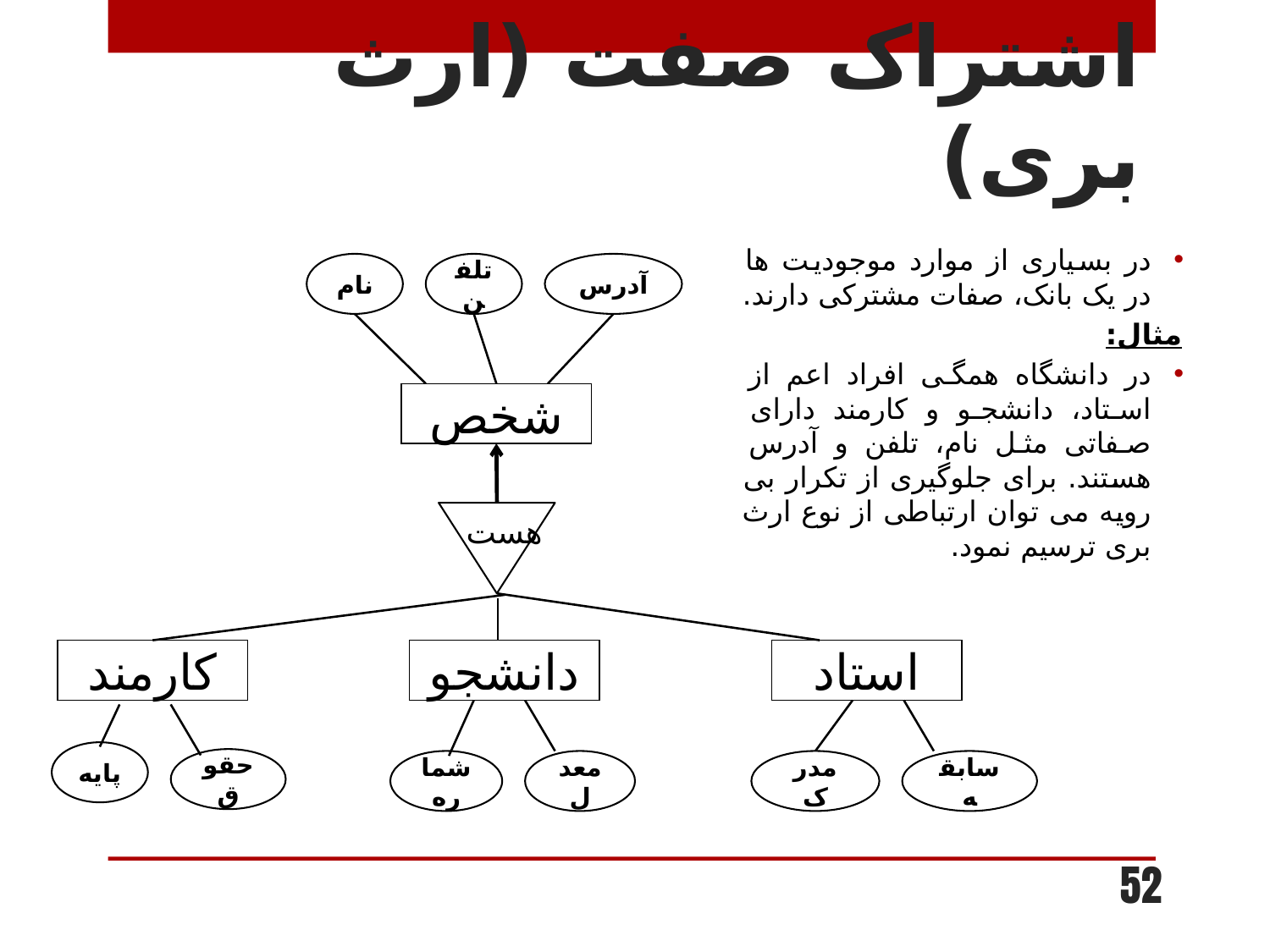

# اشتراک صفت (ارث بری)
در بسیاری از موارد موجودیت ها در یک بانک، صفات مشترکی دارند.
مثال:
در دانشگاه همگی افراد اعم از استاد، دانشجو و کارمند دارای صفاتی مثل نام، تلفن و آدرس هستند. برای جلوگیری از تکرار بی رویه می توان ارتباطی از نوع ارث بری ترسیم نمود.
نام
تلفن
آدرس
شخص

هست
کارمند
دانشجو
استاد
پایه
حقوق
شماره
معدل
مدرک
سابقه
52